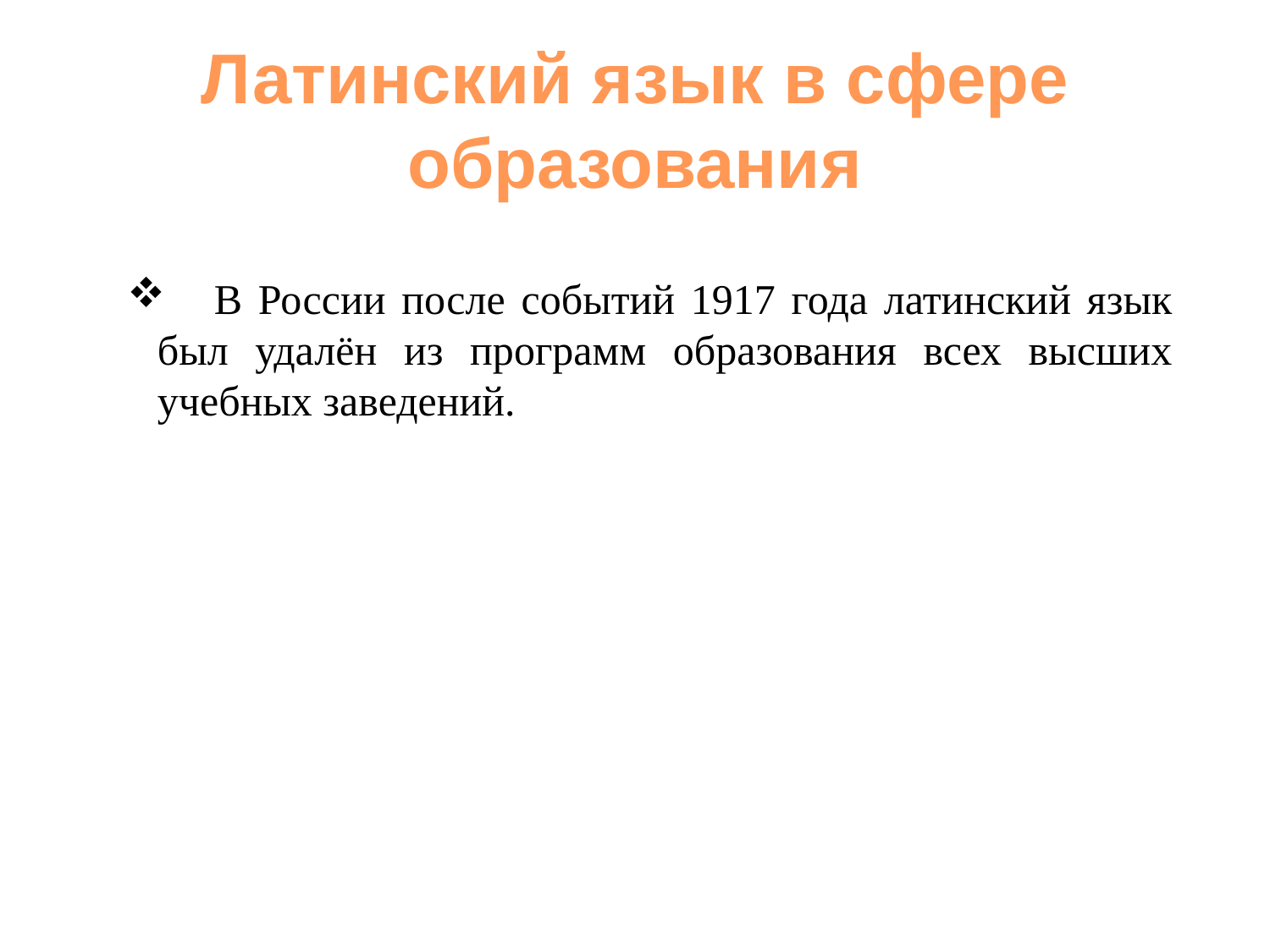

# Латинский язык в сфере образования
   В России после событий 1917 года латинский язык был удалён из программ образования всех высших учебных заведений.